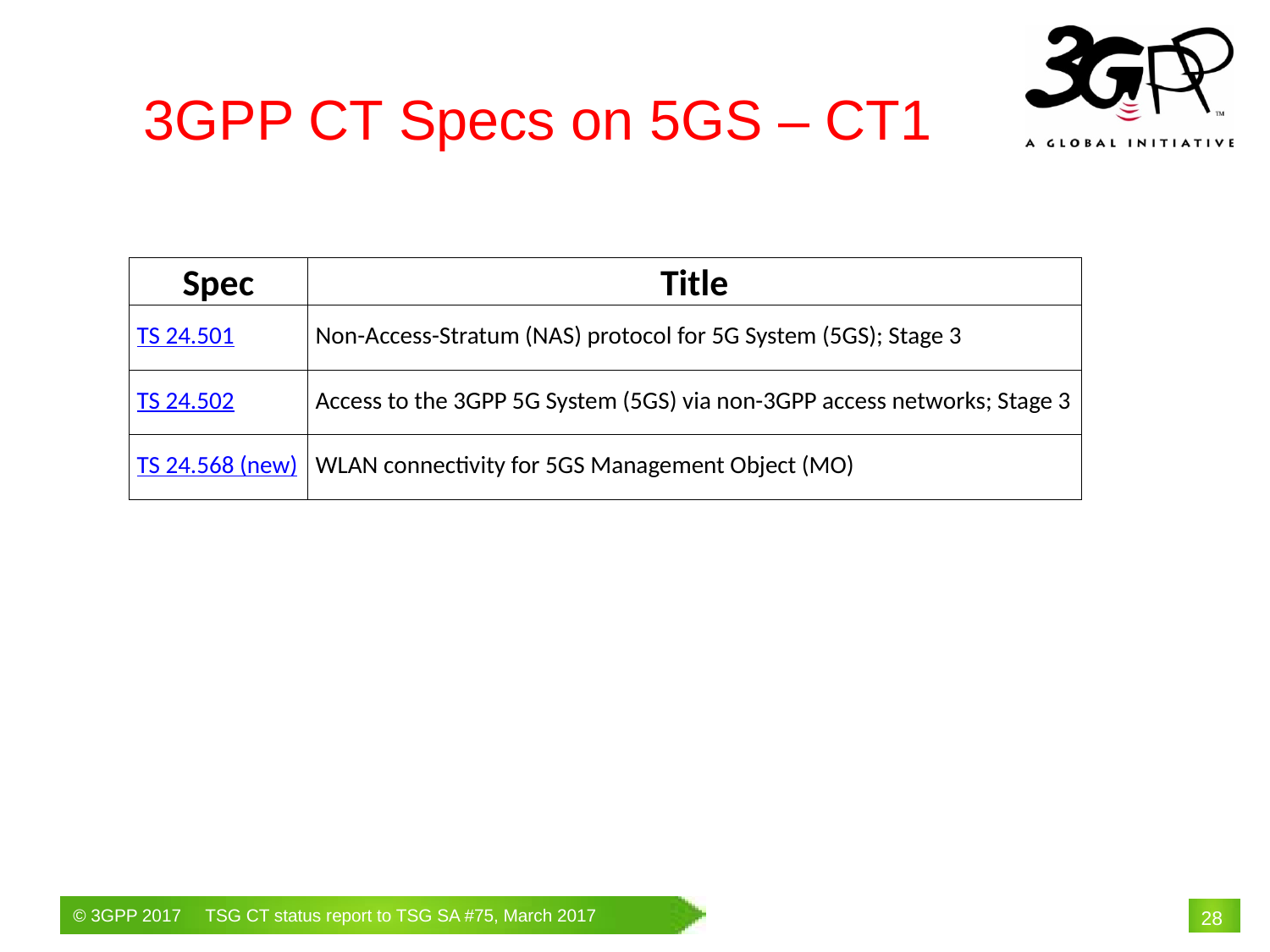

3GPP CT Specs on 5GS – CT1

| Spec | Title |
| --- | --- |
| TS 24.501 | Non-Access-Stratum (NAS) protocol for 5G System (5GS); Stage 3 |
| TS 24.502 | Access to the 3GPP 5G System (5GS) via non-3GPP access networks; Stage 3 |
| TS 24.568 (new) | WLAN connectivity for 5GS Management Object (MO) |
# 28